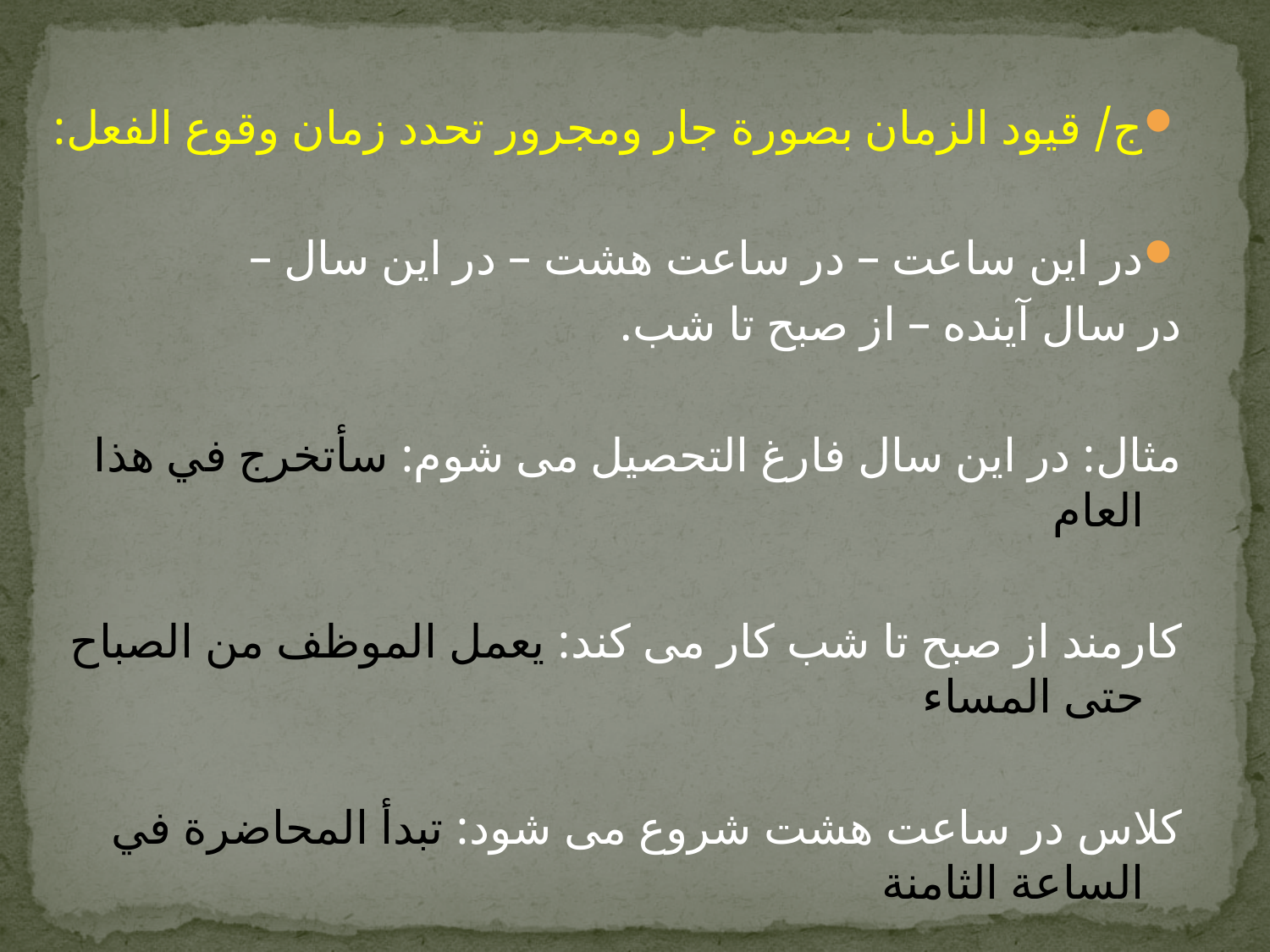

ج/ قيود الزمان بصورة جار ومجرور تحدد زمان وقوع الفعل:

در اين ساعت – در ساعت هشت – در این سال –
در سال آینده – از صبح تا شب.

مثال: در این سال فارغ التحصیل می شوم: سأتخرج في هذا العام

کارمند از صبح تا شب کار می کند: يعمل الموظف من الصباح حتى المساء

کلاس در ساعت هشت شروع می شود: تبدأ المحاضرة في الساعة الثامنة

دیسال ازدواج کرده بودم: كنت قد تزوجت في العام الماضي